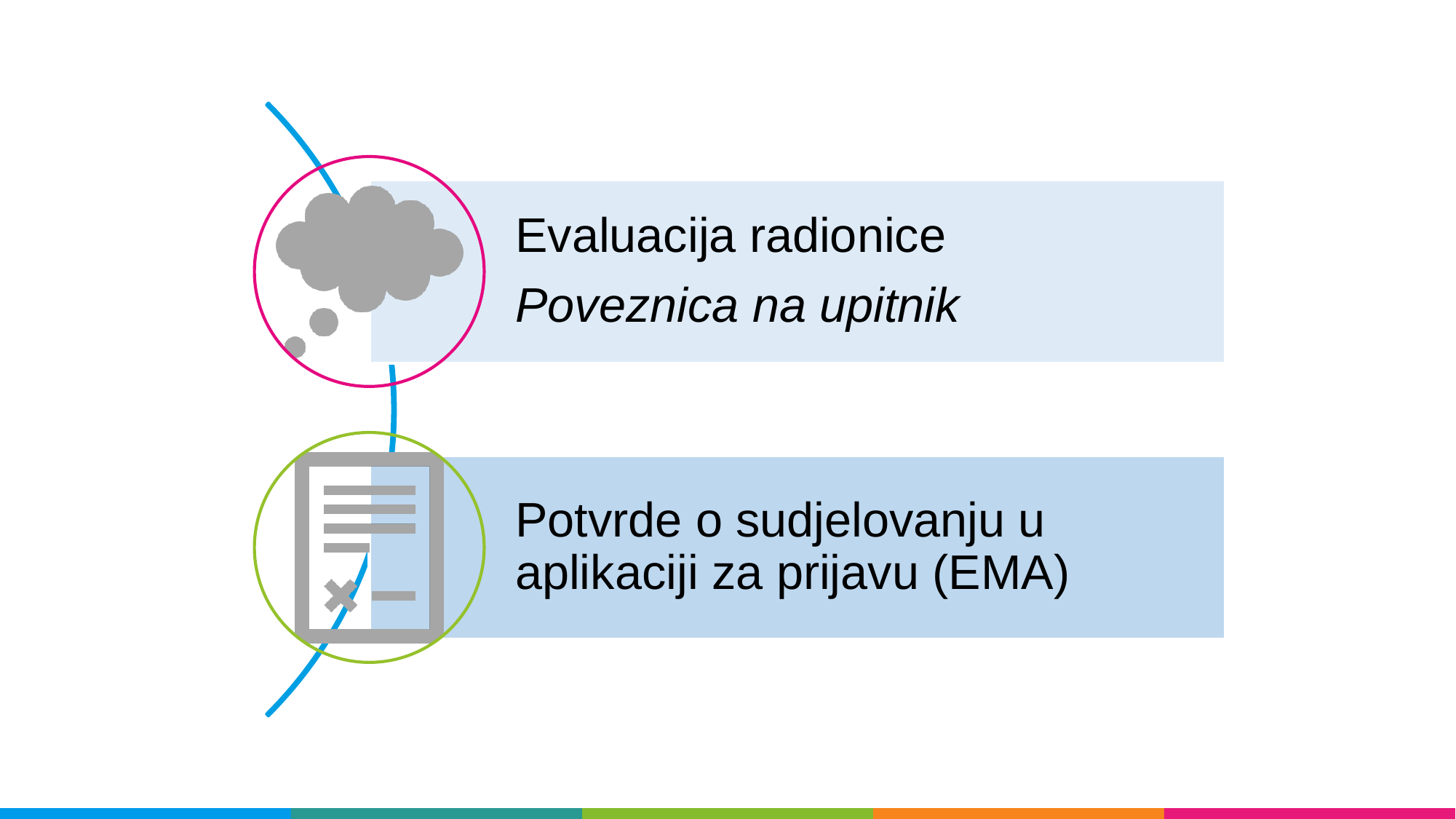

Evaluacija radionice
Poveznica na upitnik
Potvrde o sudjelovanju u aplikaciji za prijavu (EMA)